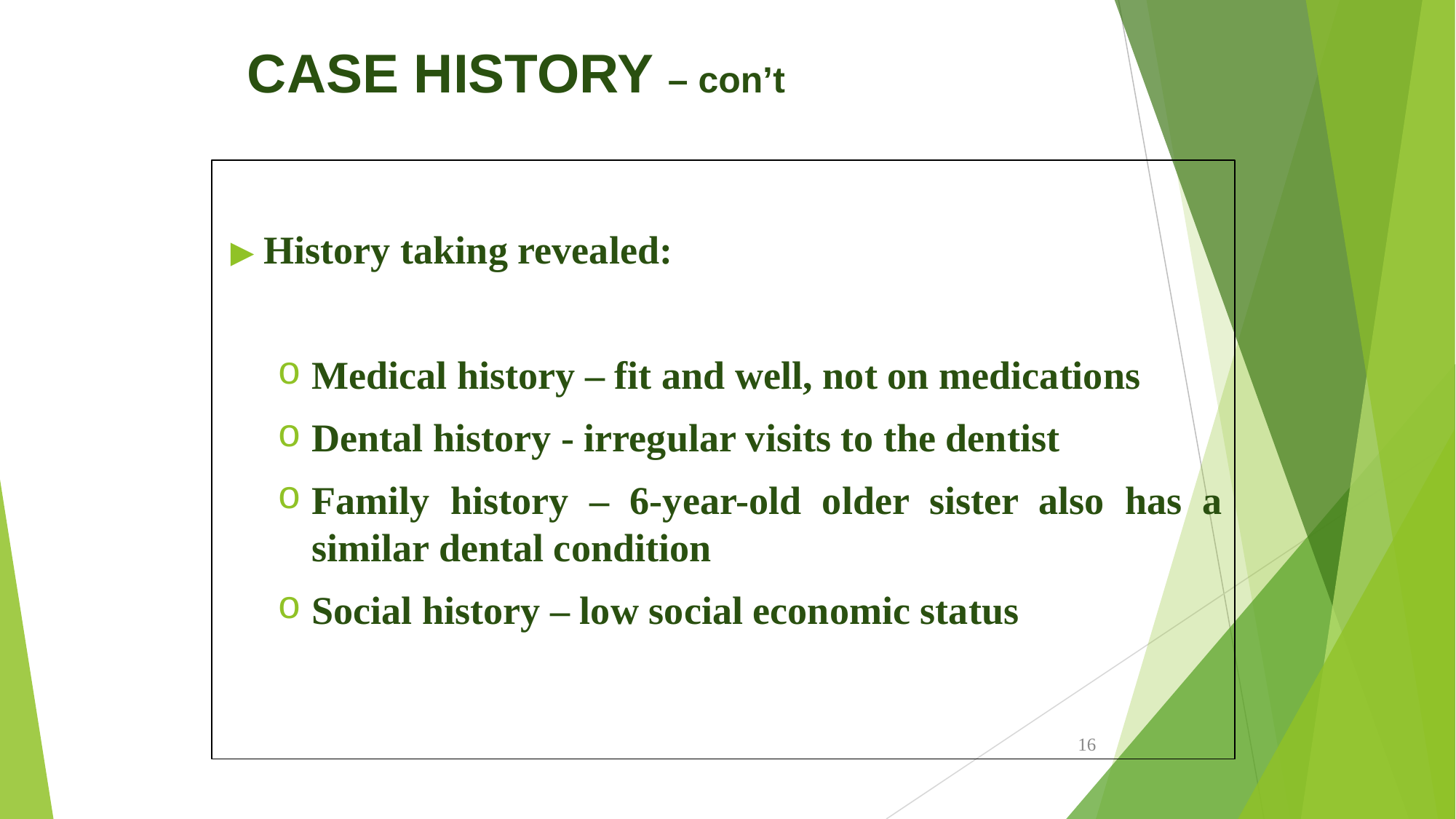

# CASE HISTORY – con’t

History taking revealed:

Medical history – fit and well, not on medications
Dental history - irregular visits to the dentist
Family history – 6-year-old older sister also has a similar dental condition
Social history – low social economic status

16